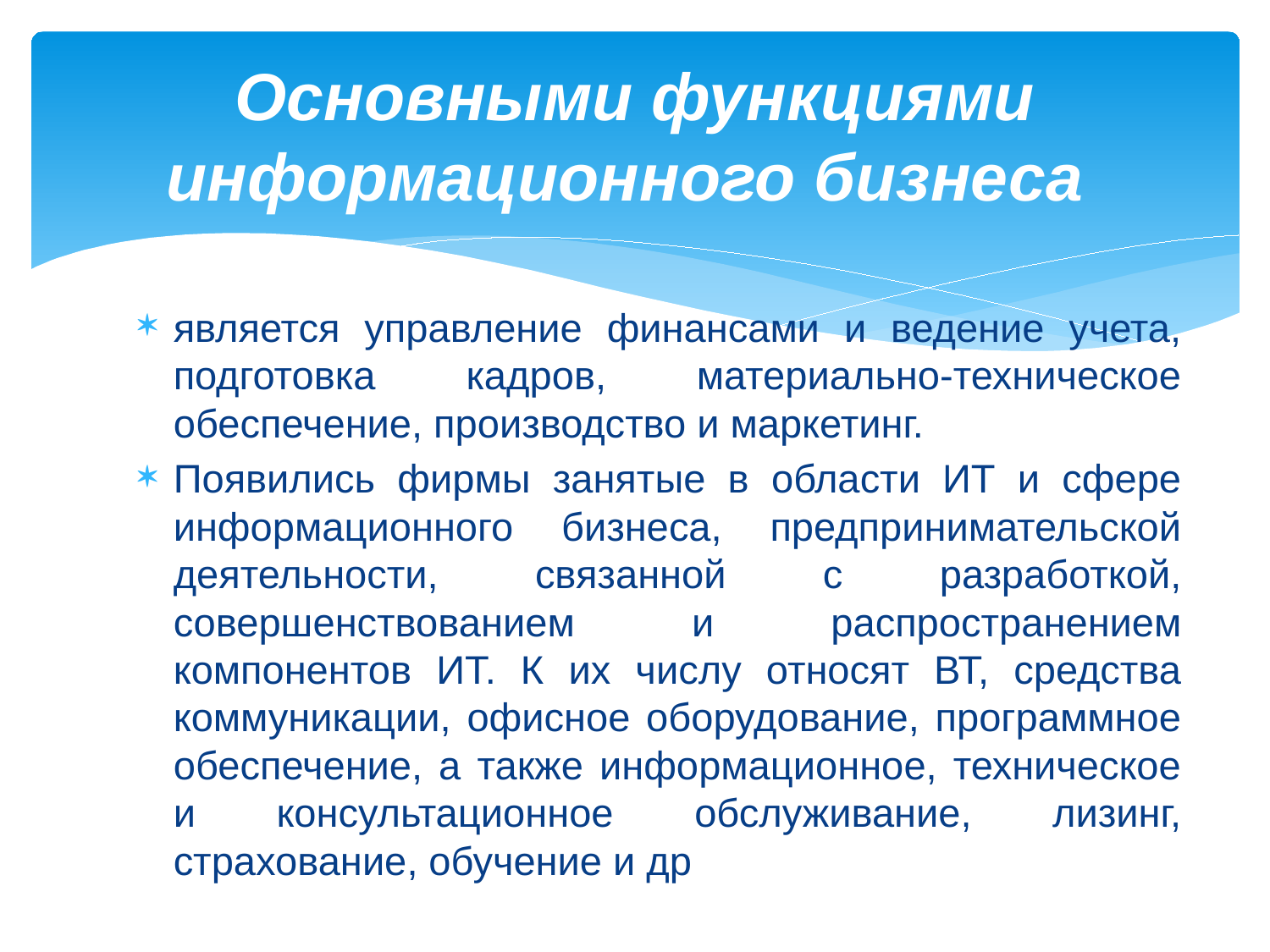

# Основными функциями информационного бизнеса
является управление финансами и ведение учета, подготовка кадров, материально-техническое обеспечение, производство и маркетинг.
Появились фирмы занятые в области ИТ и сфере информационного бизнеса, предпринимательской деятельности, связанной с разработкой, совершенствованием и распространением компонентов ИТ. К их числу относят ВТ, средства коммуникации, офисное оборудование, программное обеспечение, а также информационное, техническое и консультационное обслуживание, лизинг, страхование, обучение и др